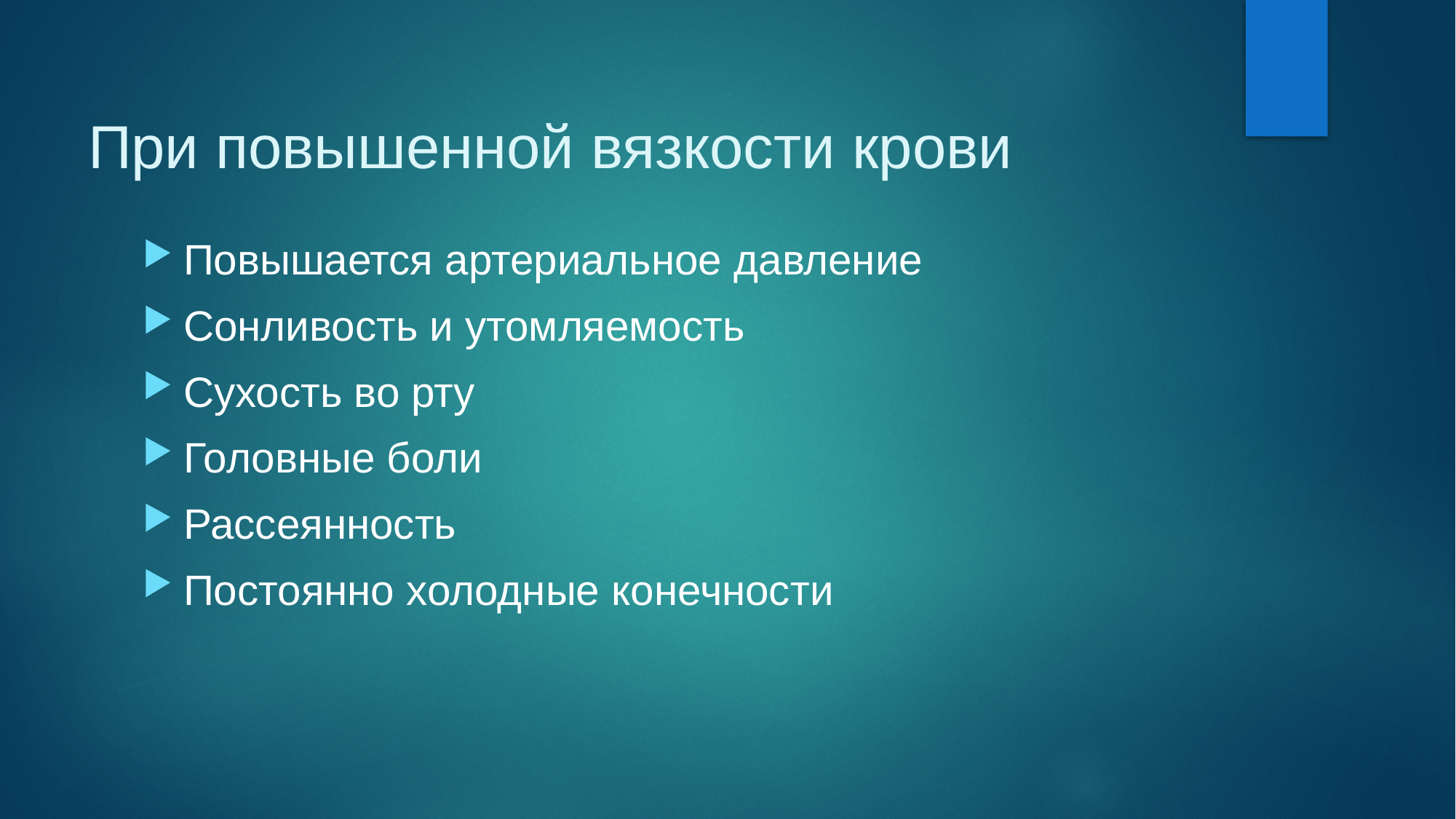

# При повышенной вязкости крови
Повышается артериальное давление
Сонливость и утомляемость
Сухость во рту
Головные боли
Рассеянность
Постоянно холодные конечности